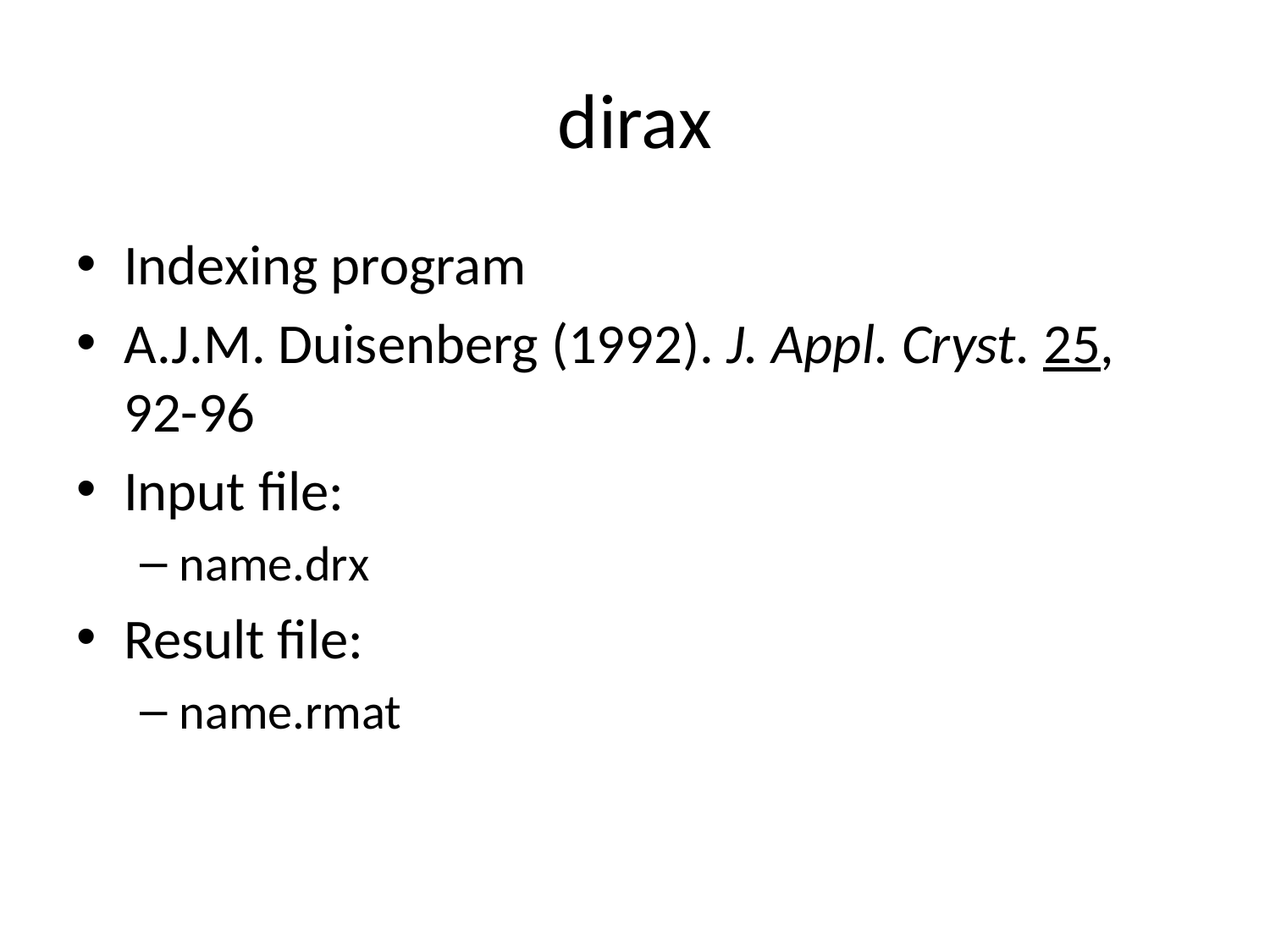

# dirax
Indexing program
A.J.M. Duisenberg (1992). J. Appl. Cryst. 25, 92-96
Input file:
name.drx
Result file:
name.rmat